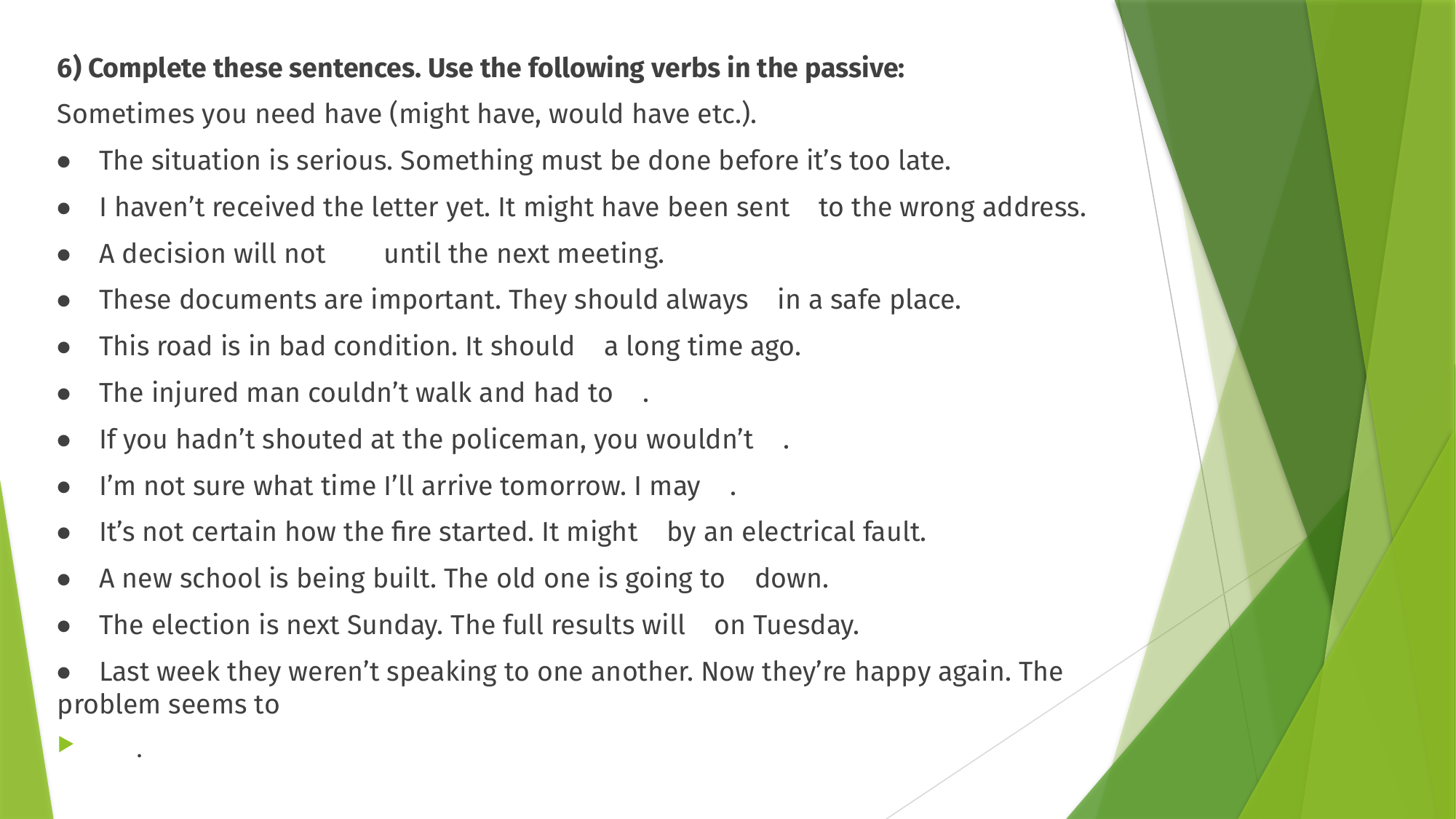

6) Complete these sentences. Use the following verbs in the passive:
Sometimes you need have (might have, would have etc.).
⦁    The situation is serious. Something must be done before it’s too late.
⦁    I haven’t received the letter yet. It might have been sent    to the wrong address.
⦁    A decision will not        until the next meeting.
⦁    These documents are important. They should always    in a safe place.
⦁    This road is in bad condition. It should    a long time ago.
⦁    The injured man couldn’t walk and had to    .
⦁    If you hadn’t shouted at the policeman, you wouldn’t    .
⦁    I’m not sure what time I’ll arrive tomorrow. I may    .
⦁    It’s not certain how the fire started. It might    by an electrical fault.
⦁    A new school is being built. The old one is going to    down.
⦁    The election is next Sunday. The full results will    on Tuesday.
⦁    Last week they weren’t speaking to one another. Now they’re happy again. The problem seems to
      .

#